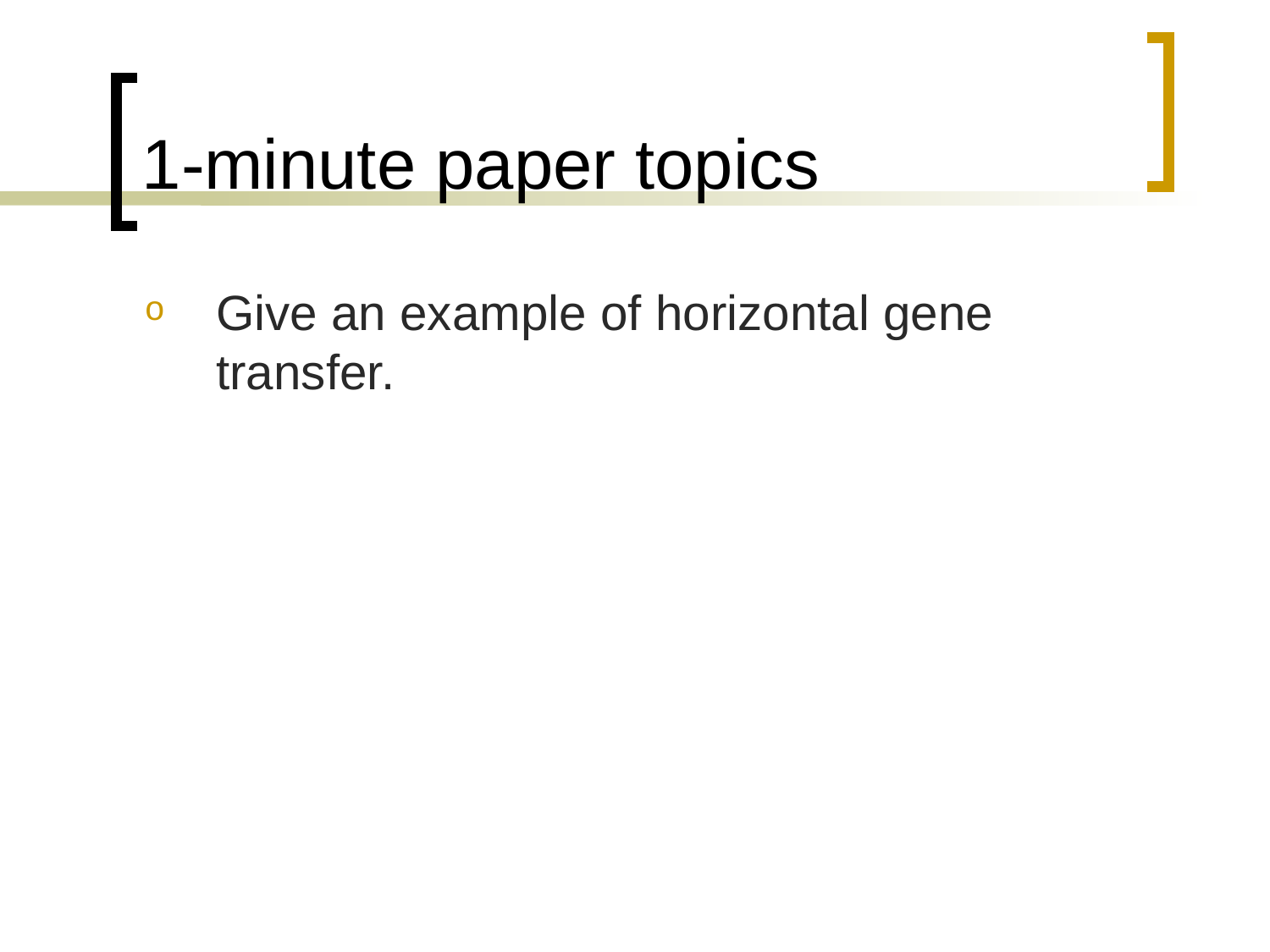

# 1-minute paper topics
Give an example of horizontal gene transfer.